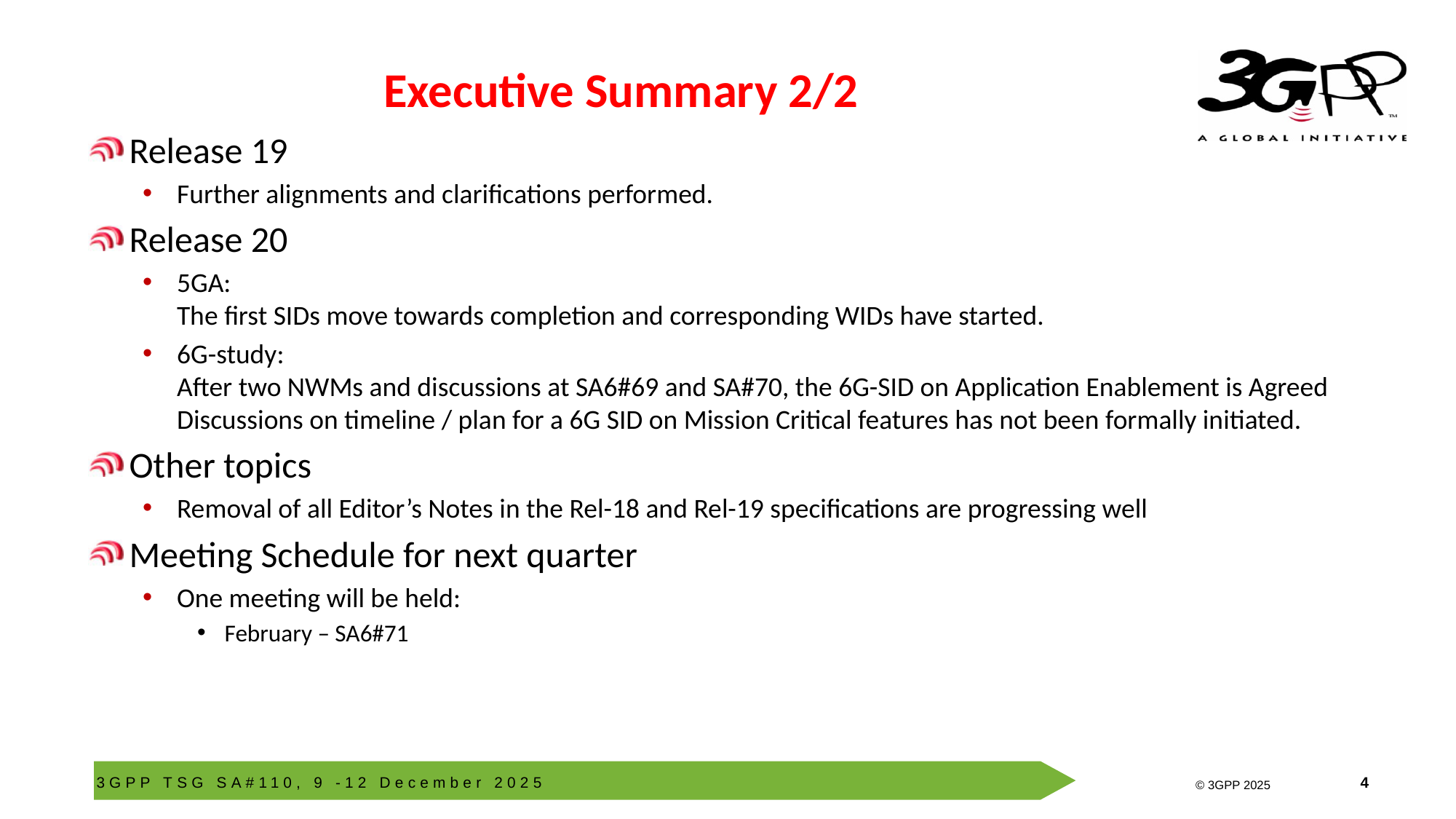

# Executive Summary 2/2
Release 19
Further alignments and clarifications performed.
Release 20
5GA:
The first SIDs move towards completion and corresponding WIDs have started.
6G-study:
After two NWMs and discussions at SA6#69 and SA#70, the 6G-SID on Application Enablement is Agreed
Discussions on timeline / plan for a 6G SID on Mission Critical features has not been formally initiated.
Other topics
Removal of all Editor’s Notes in the Rel-18 and Rel-19 specifications are progressing well
Meeting Schedule for next quarter
One meeting will be held:
February – SA6#71